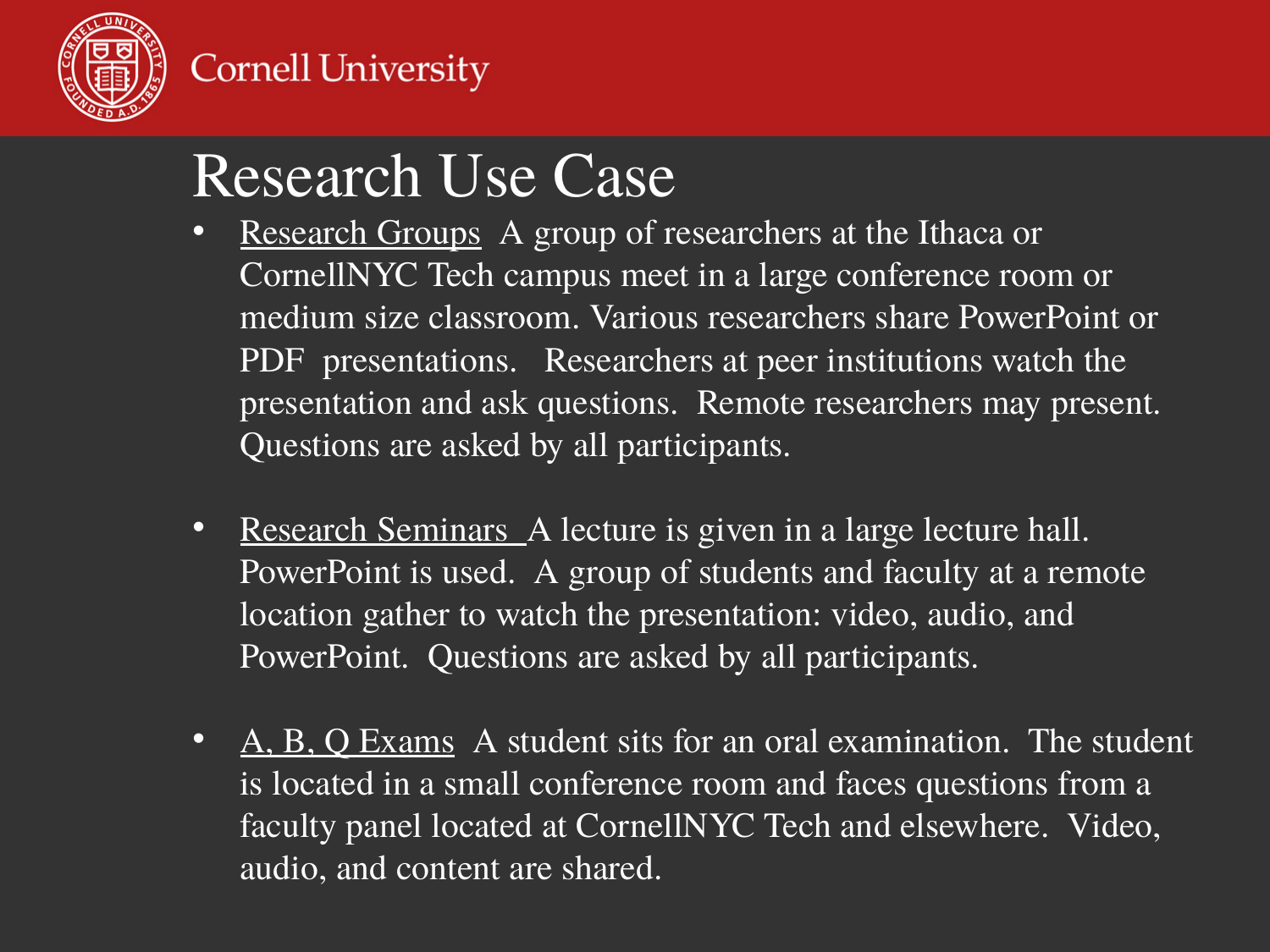

Research Use Case
Research Groups  A group of researchers at the Ithaca or CornellNYC Tech campus meet in a large conference room or medium size classroom. Various researchers share PowerPoint or PDF  presentations.   Researchers at peer institutions watch the presentation and ask questions.  Remote researchers may present.  Questions are asked by all participants.

Research Seminars  A lecture is given in a large lecture hall.   PowerPoint is used.  A group of students and faculty at a remote location gather to watch the presentation: video, audio, and PowerPoint.  Questions are asked by all participants.

A, B, Q Exams  A student sits for an oral examination.  The student is located in a small conference room and faces questions from a faculty panel located at CornellNYC Tech and elsewhere.  Video, audio, and content are shared.